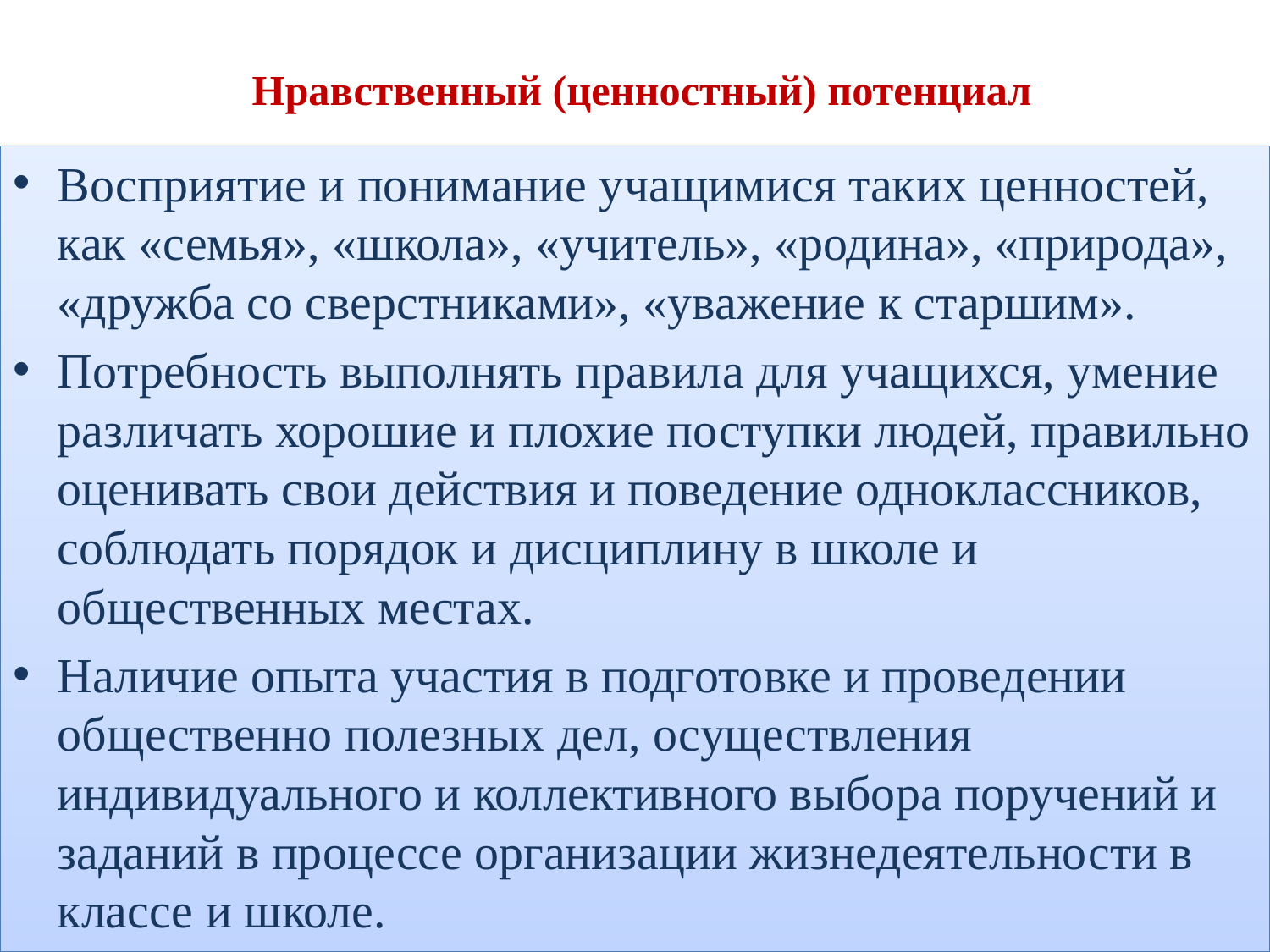

# Нравственный (ценностный) потенциал
Восприятие и понимание учащимися таких ценностей, как «семья», «школа», «учитель», «родина», «природа», «дружба со сверстниками», «уважение к старшим».
Потребность выполнять правила для учащихся, умение различать хорошие и плохие поступки людей, правильно оценивать свои действия и поведение одноклассников, соблюдать порядок и дисциплину в школе и общественных местах.
Наличие опыта участия в подготовке и проведении общественно полезных дел, осуществления индивидуального и коллективного выбора поручений и заданий в процессе организации жизнедеятельности в классе и школе.